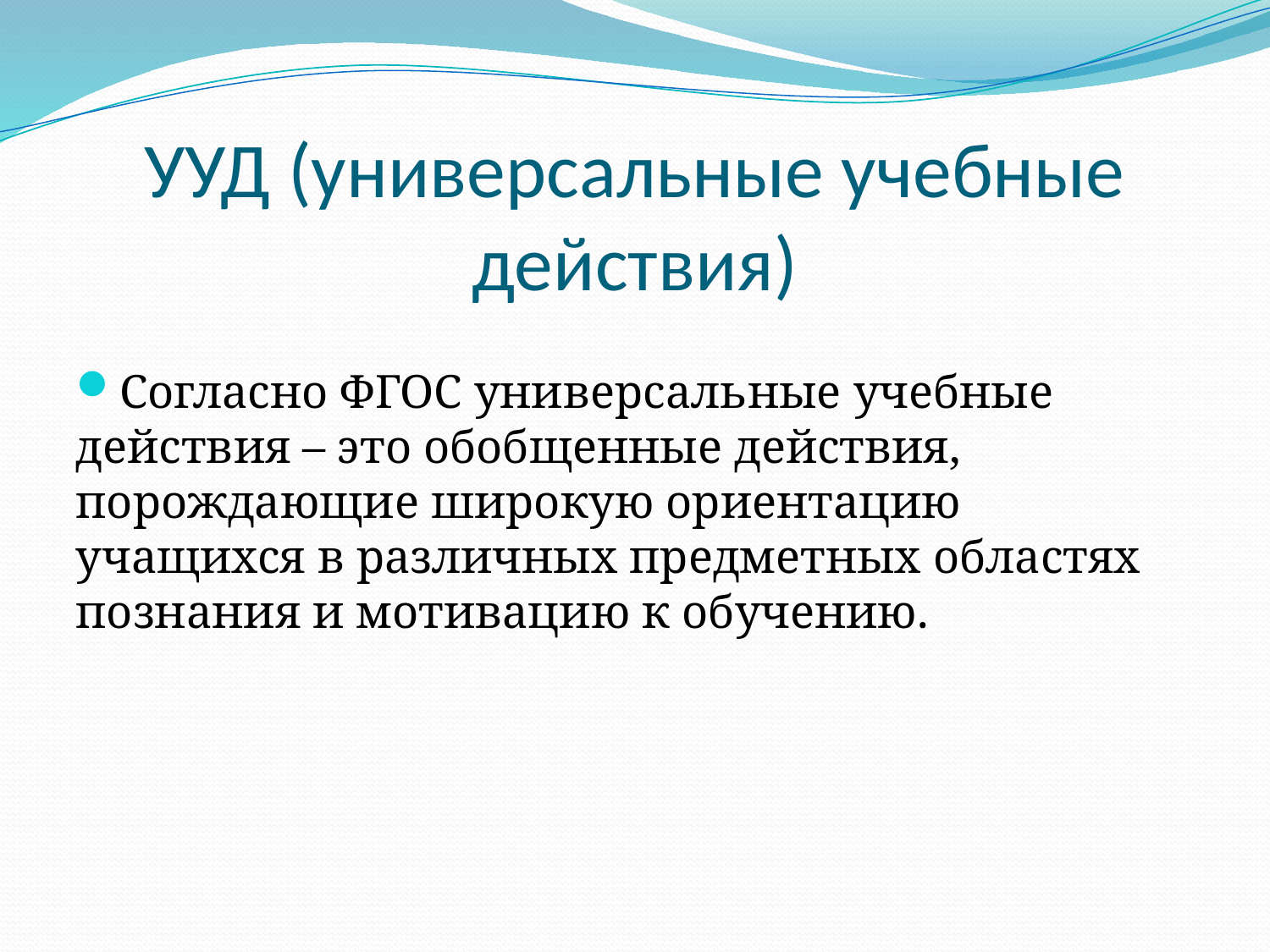

# УУД (универсальные учебные действия)
Согласно ФГОС универсальные учебные действия – это обобщенные действия, порождающие широкую ориентацию учащихся в различных предметных областях познания и мотивацию к обучению.